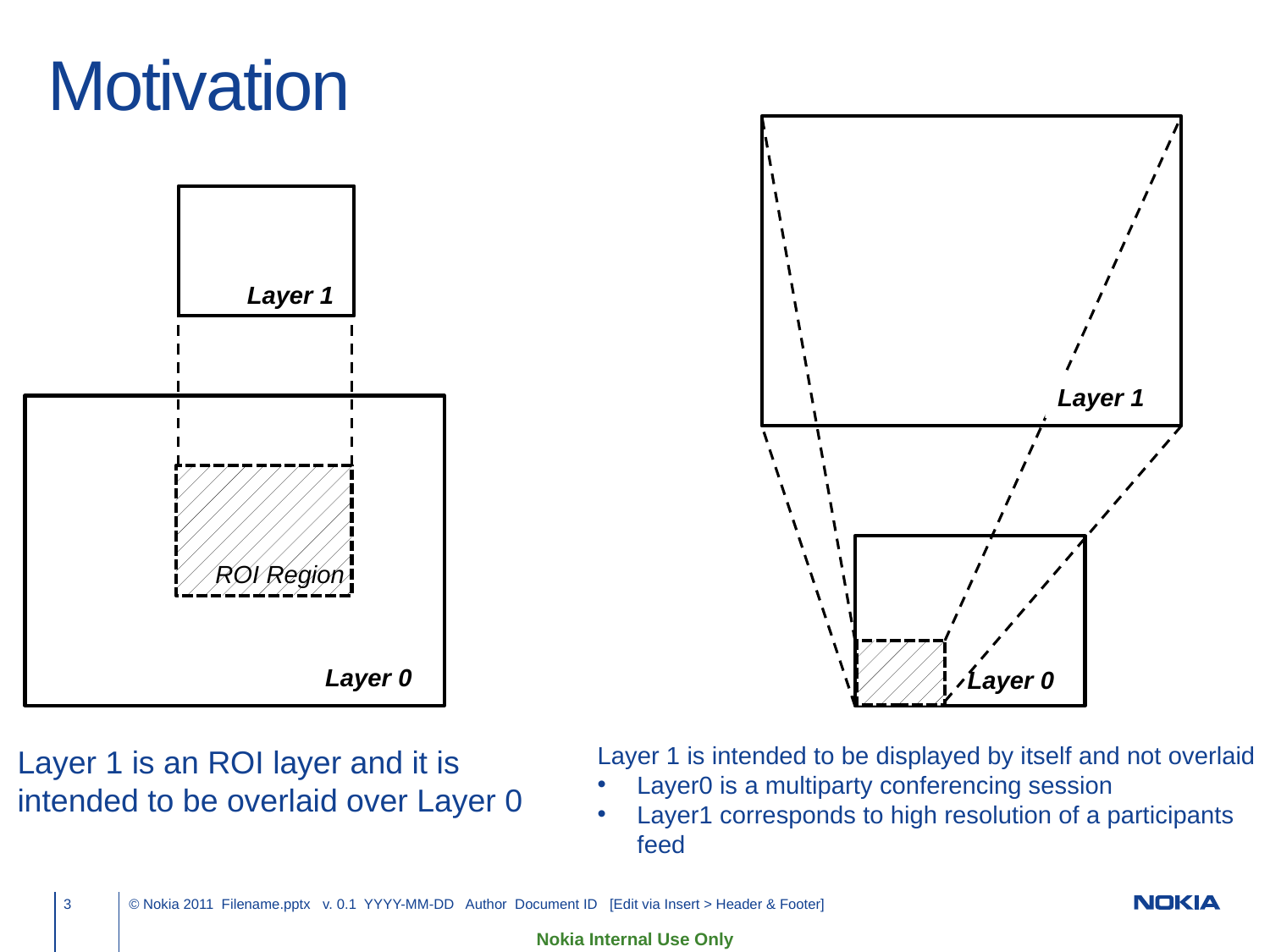

# Motivation

Layer 1

ROI Region
Layer 0
Layer 1

Layer 0
Layer 1 is intended to be displayed by itself and not overlaid
Layer0 is a multiparty conferencing session
Layer1 corresponds to high resolution of a participants feed
Layer 1 is an ROI layer and it is intended to be overlaid over Layer 0
3
© Nokia 2011  Filename.pptx   v. 0.1  YYYY-MM-DD   Author  Document ID   [Edit via Insert > Header & Footer]